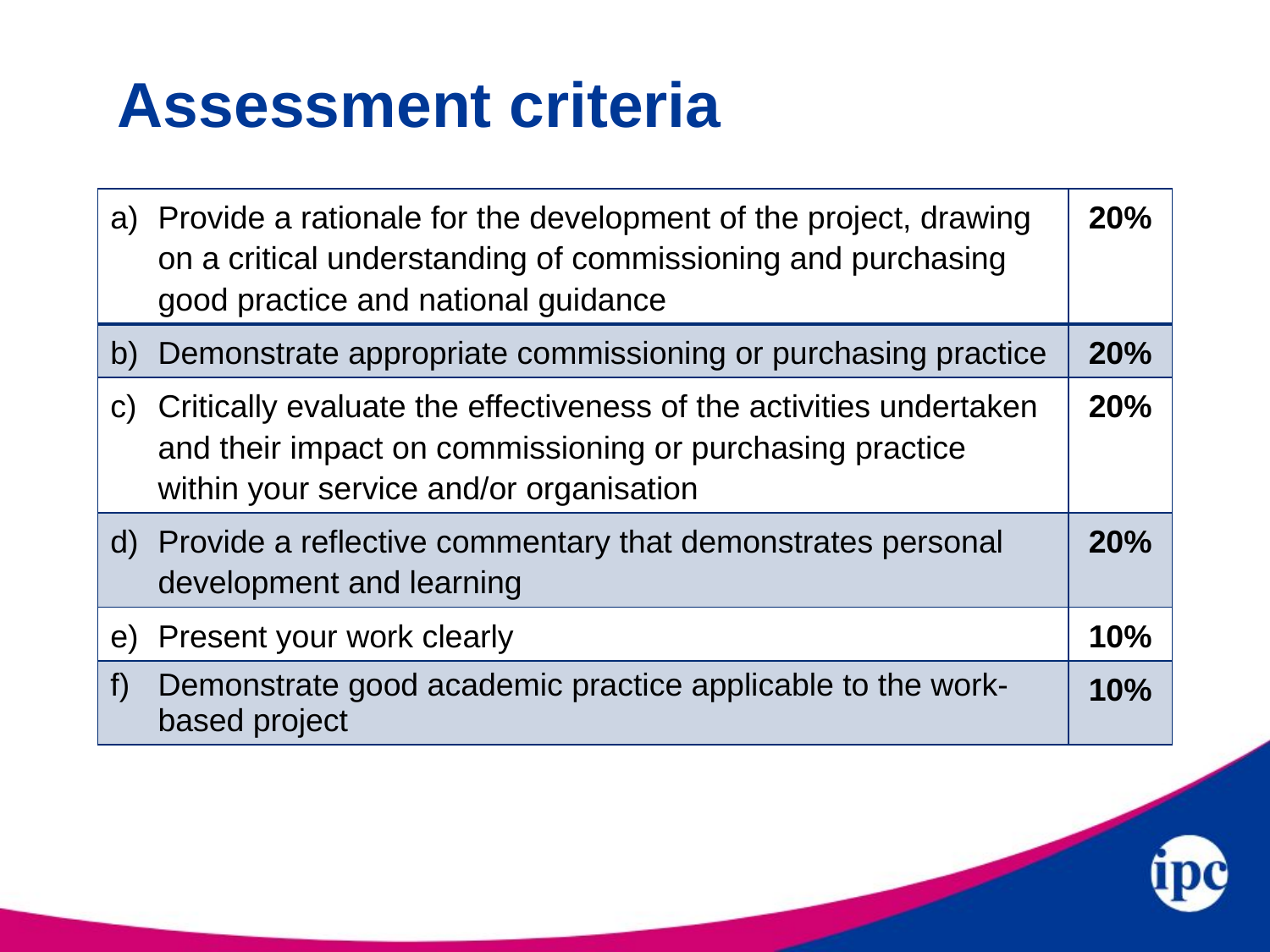

# Assessment criteria
| Provide a rationale for the development of the project, drawing on a critical understanding of commissioning and purchasing good practice and national guidance | 20% |
| --- | --- |
| Demonstrate appropriate commissioning or purchasing practice | 20% |
| Critically evaluate the effectiveness of the activities undertaken and their impact on commissioning or purchasing practice within your service and/or organisation | 20% |
| Provide a reflective commentary that demonstrates personal development and learning | 20% |
| Present your work clearly | 10% |
| Demonstrate good academic practice applicable to the work-based project | 10% |